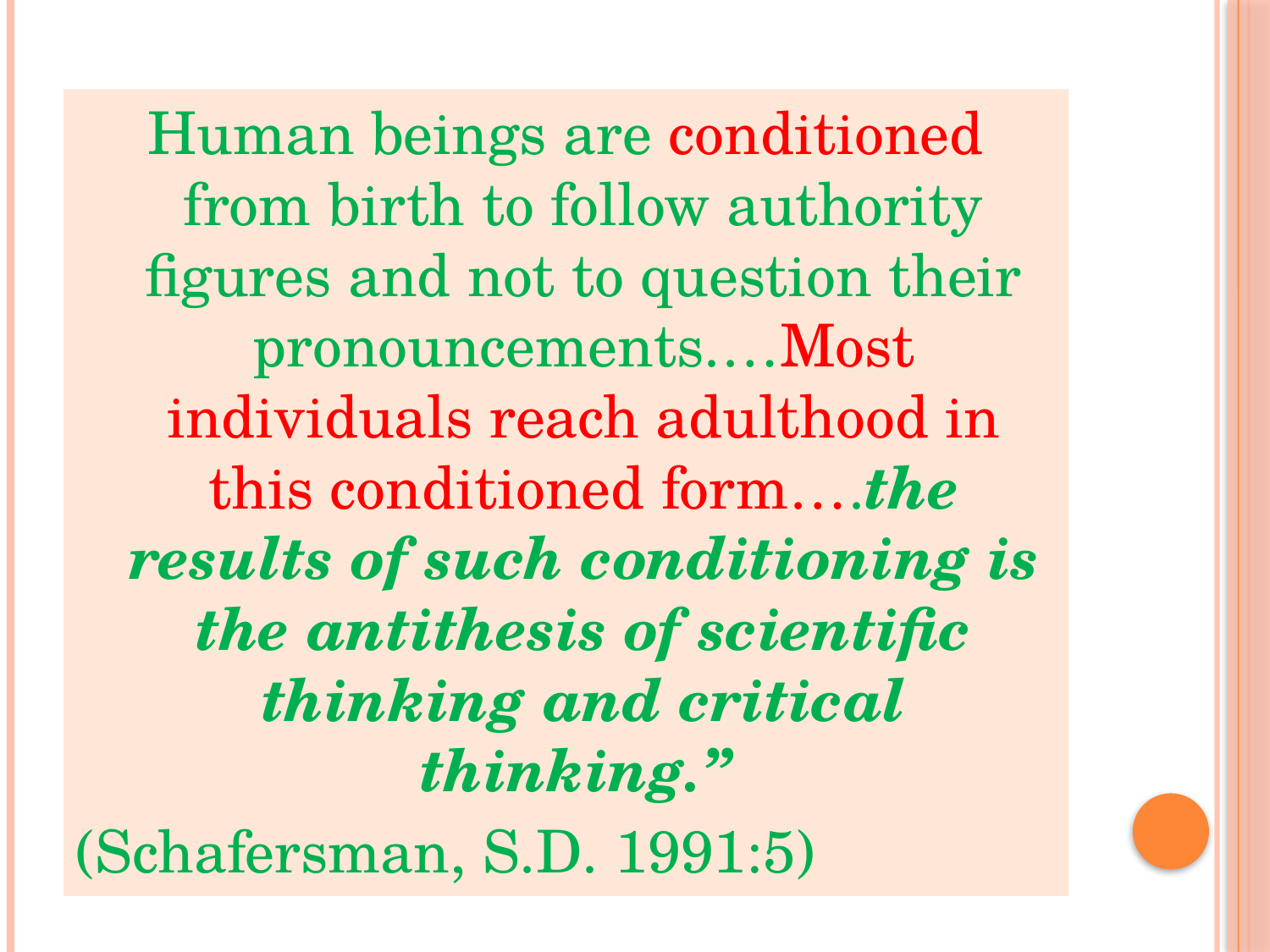

#
Human beings are conditioned from birth to follow authority figures and not to question their pronouncements.…Most individuals reach adulthood in this conditioned form….the results of such conditioning is the antithesis of scientific thinking and critical thinking.”
(Schafersman, S.D. 1991:5)